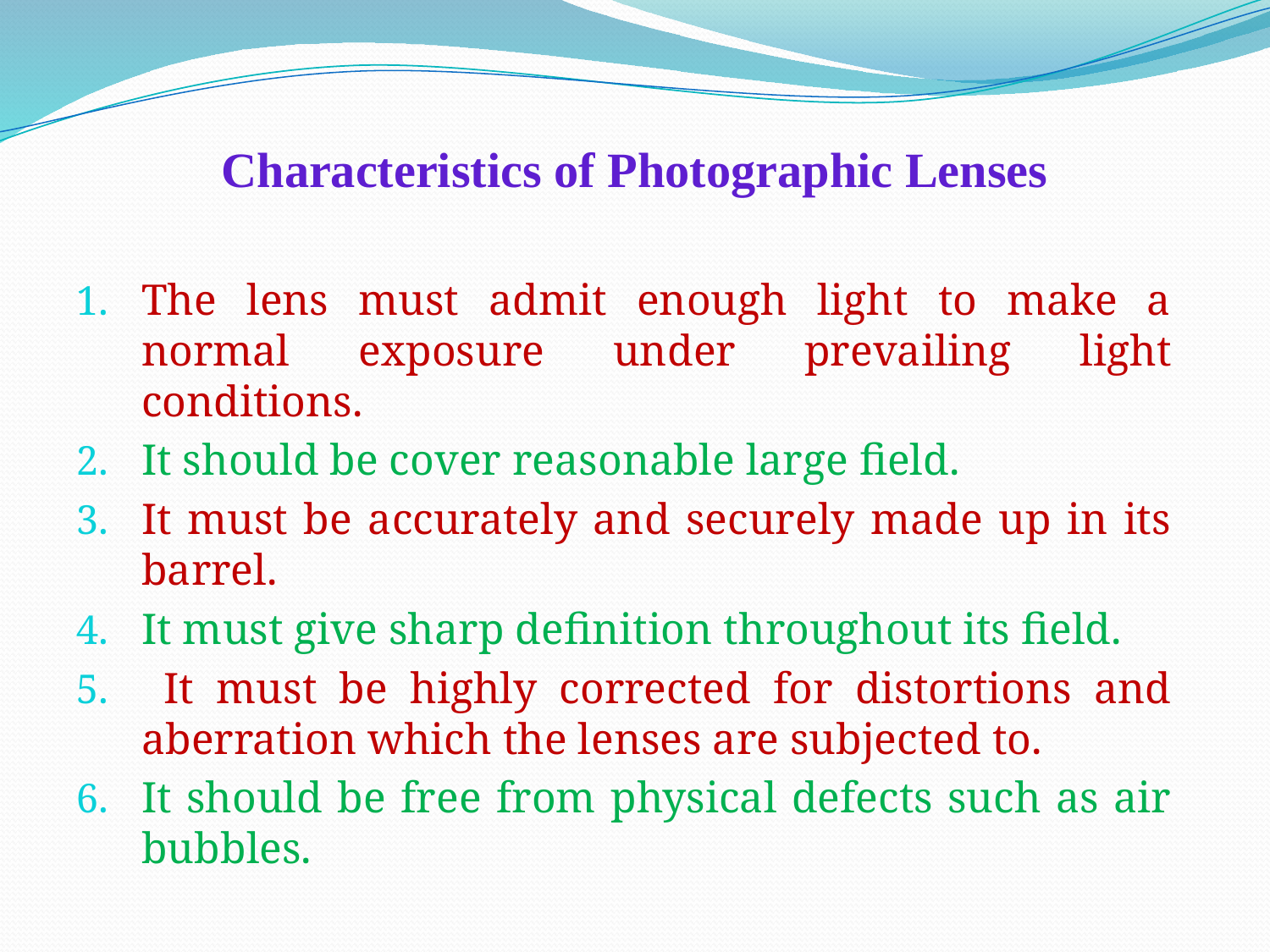

# Characteristics of Photographic Lenses
The lens must admit enough light to make a normal exposure under prevailing light conditions.
It should be cover reasonable large field.
It must be accurately and securely made up in its barrel.
It must give sharp definition throughout its field.
 It must be highly corrected for distortions and aberration which the lenses are subjected to.
It should be free from physical defects such as air bubbles.